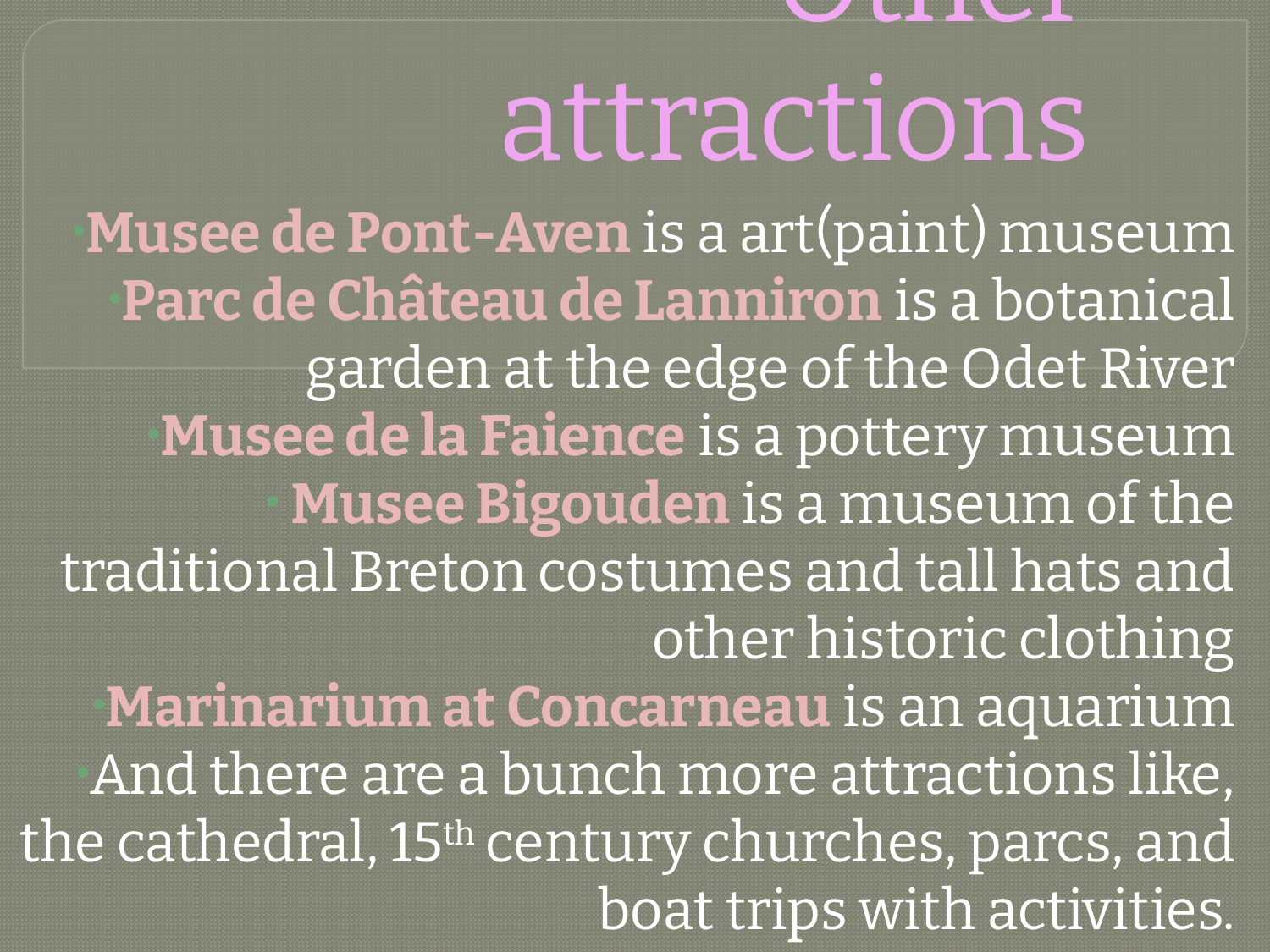

# Other attractions
Musee de Pont-Aven is a art(paint) museum
Parc de Château de Lanniron is a botanical garden at the edge of the Odet River
Musee de la Faience is a pottery museum
 Musee Bigouden is a museum of the traditional Breton costumes and tall hats and other historic clothing
Marinarium at Concarneau is an aquarium
And there are a bunch more attractions like, the cathedral, 15th century churches, parcs, and boat trips with activities.